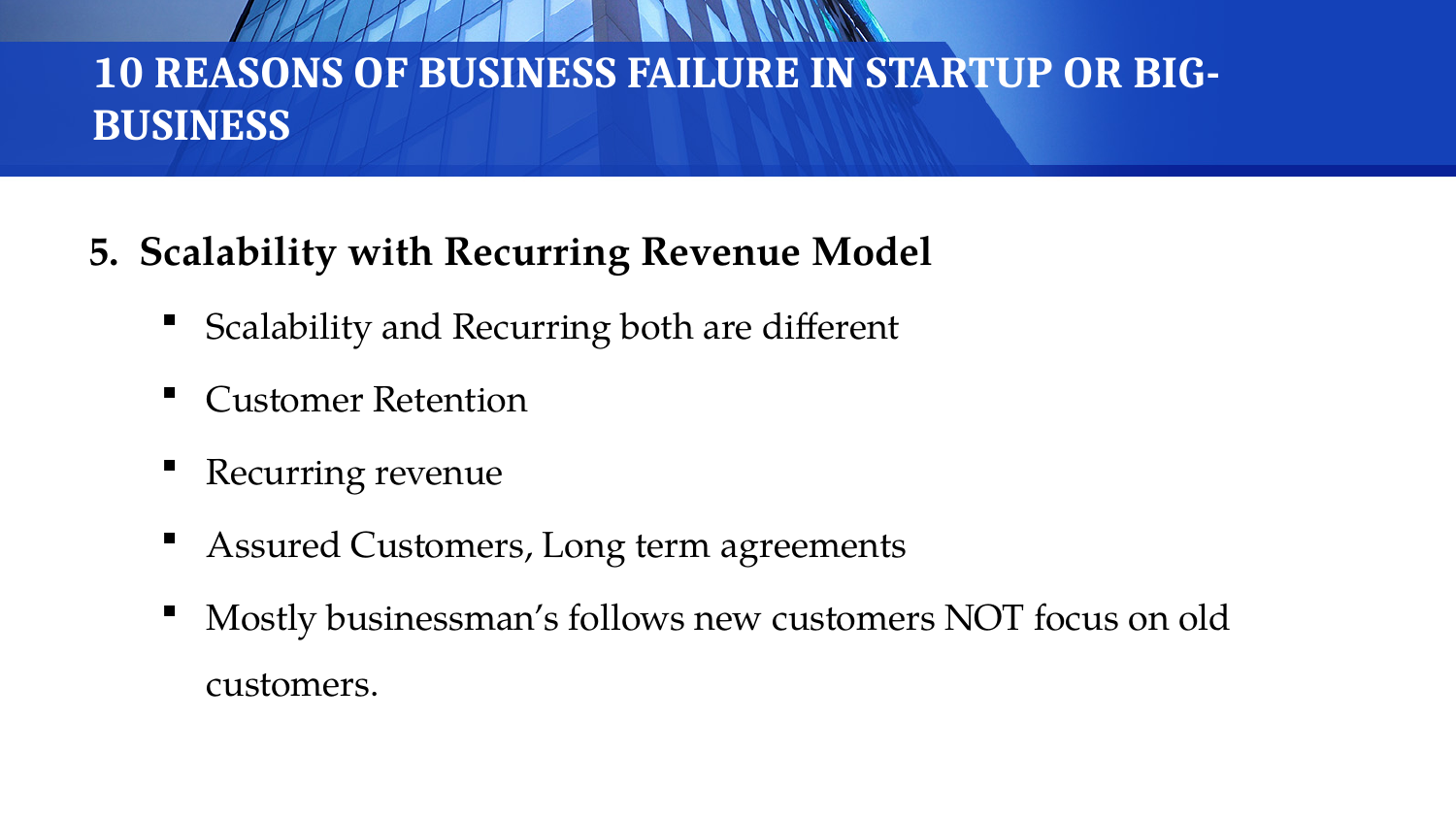

# 10 REASONS OF BUSINESS FAILURE IN STARTUP OR BIG-BUSINESS
5.  Scalability with Recurring Revenue Model
Scalability and Recurring both are different
Customer Retention
Recurring revenue
Assured Customers, Long term agreements
Mostly businessman’s follows new customers NOT focus on old customers.